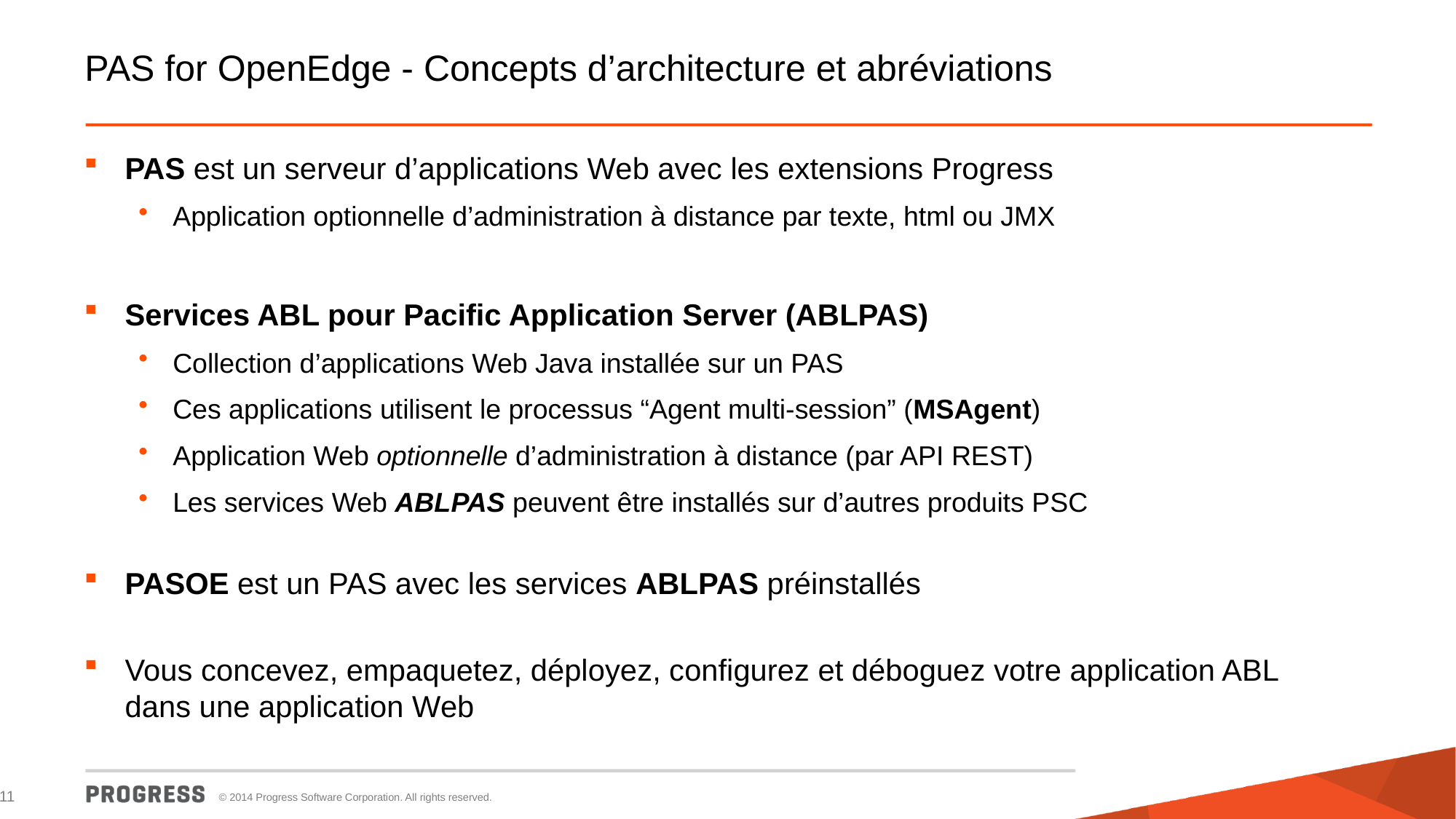

# PAS for OpenEdge - Concepts d’architecture et abréviations
PAS est un serveur d’applications Web avec les extensions Progress
Application optionnelle d’administration à distance par texte, html ou JMX

Services ABL pour Pacific Application Server (ABLPAS)
Collection d’applications Web Java installée sur un PAS
Ces applications utilisent le processus “Agent multi-session” (MSAgent)
Application Web optionnelle d’administration à distance (par API REST)
Les services Web ABLPAS peuvent être installés sur d’autres produits PSC
PASOE est un PAS avec les services ABLPAS préinstallés
Vous concevez, empaquetez, déployez, configurez et déboguez votre application ABL dans une application Web